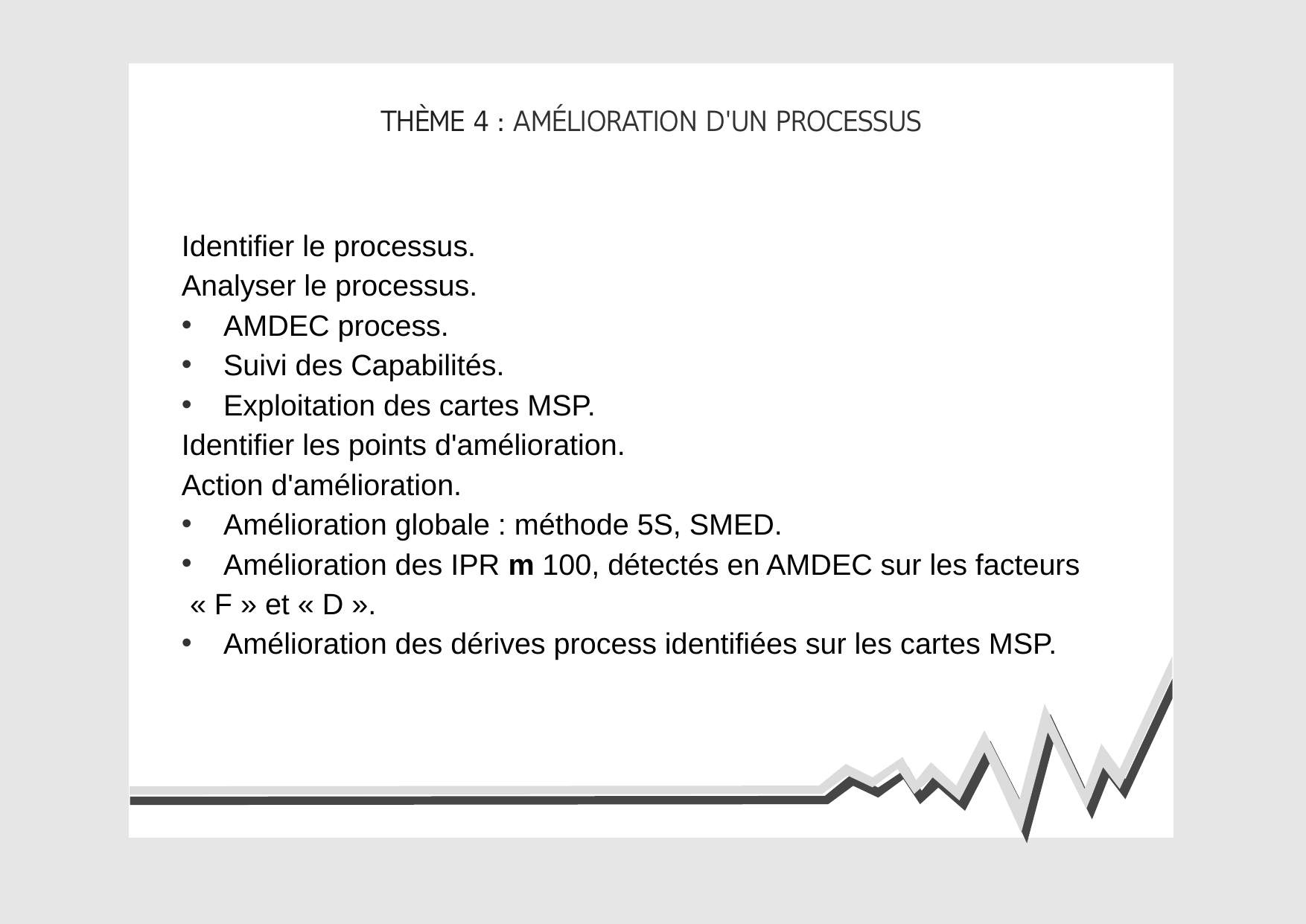

THÈME 4 : AMÉLIORATION D'UN PROCESSUS
Identifier le processus.
Analyser le processus.
AMDEC process.
Suivi des Capabilités.
Exploitation des cartes MSP.
Identifier les points d'amélioration.
Action d'amélioration.
Amélioration globale : méthode 5S, SMED.
Amélioration des IPR m 100, détectés en AMDEC sur les facteurs
 « F » et « D ».
Amélioration des dérives process identifiées sur les cartes MSP.